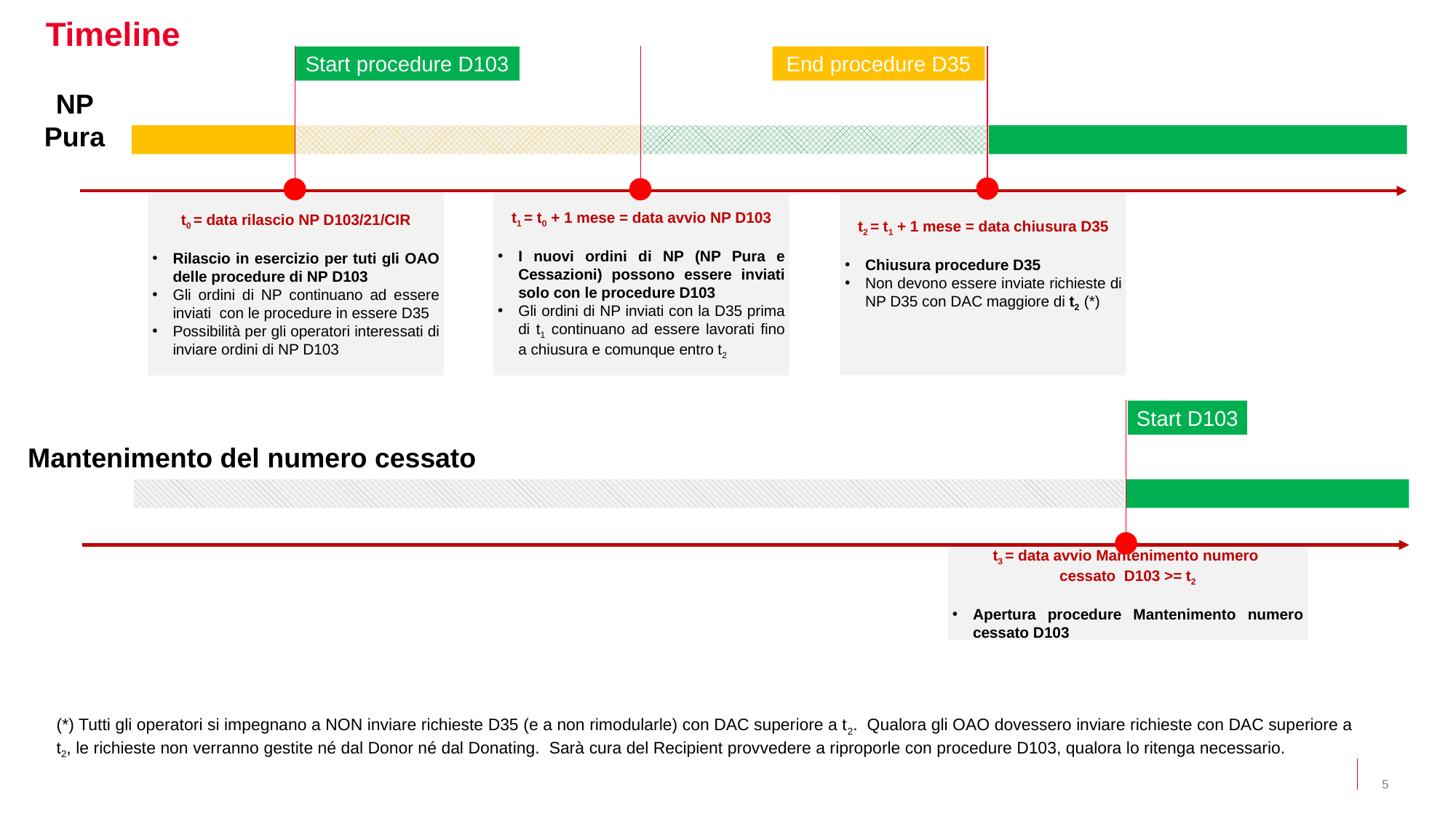

Timeline

Start procedure D103
End procedure D35
NP Pura

t2 = t1 + 1 mese = data chiusura D35

Chiusura procedure D35
Non devono essere inviate richieste di NP D35 con DAC maggiore di t2  (*)

t1 = t0 + 1 mese = data avvio NP D103

I nuovi ordini di NP (NP Pura e Cessazioni) possono essere inviati solo con le procedure D103
Gli ordini di NP inviati con la D35 prima di t1 continuano ad essere lavorati fino a chiusura e comunque entro t2
t0 = data rilascio NP D103/21/CIR

Rilascio in esercizio per tuti gli OAO delle procedure di NP D103
Gli ordini di NP continuano ad essere inviati  con le procedure in essere D35
Possibilità per gli operatori interessati di inviare ordini di NP D103

Start D103
Mantenimento del numero cessato

t3 = data avvio Mantenimento numero
cessato  D103 >= t2

Apertura procedure Mantenimento numero cessato D103
(*) Tutti gli operatori si impegnano a NON inviare richieste D35 (e a non rimodularle) con DAC superiore a t2.  Qualora gli OAO dovessero inviare richieste con DAC superiore a t2, le richieste non verranno gestite né dal Donor né dal Donating.  Sarà cura del Recipient provvedere a riproporle con procedure D103, qualora lo ritenga necessario.